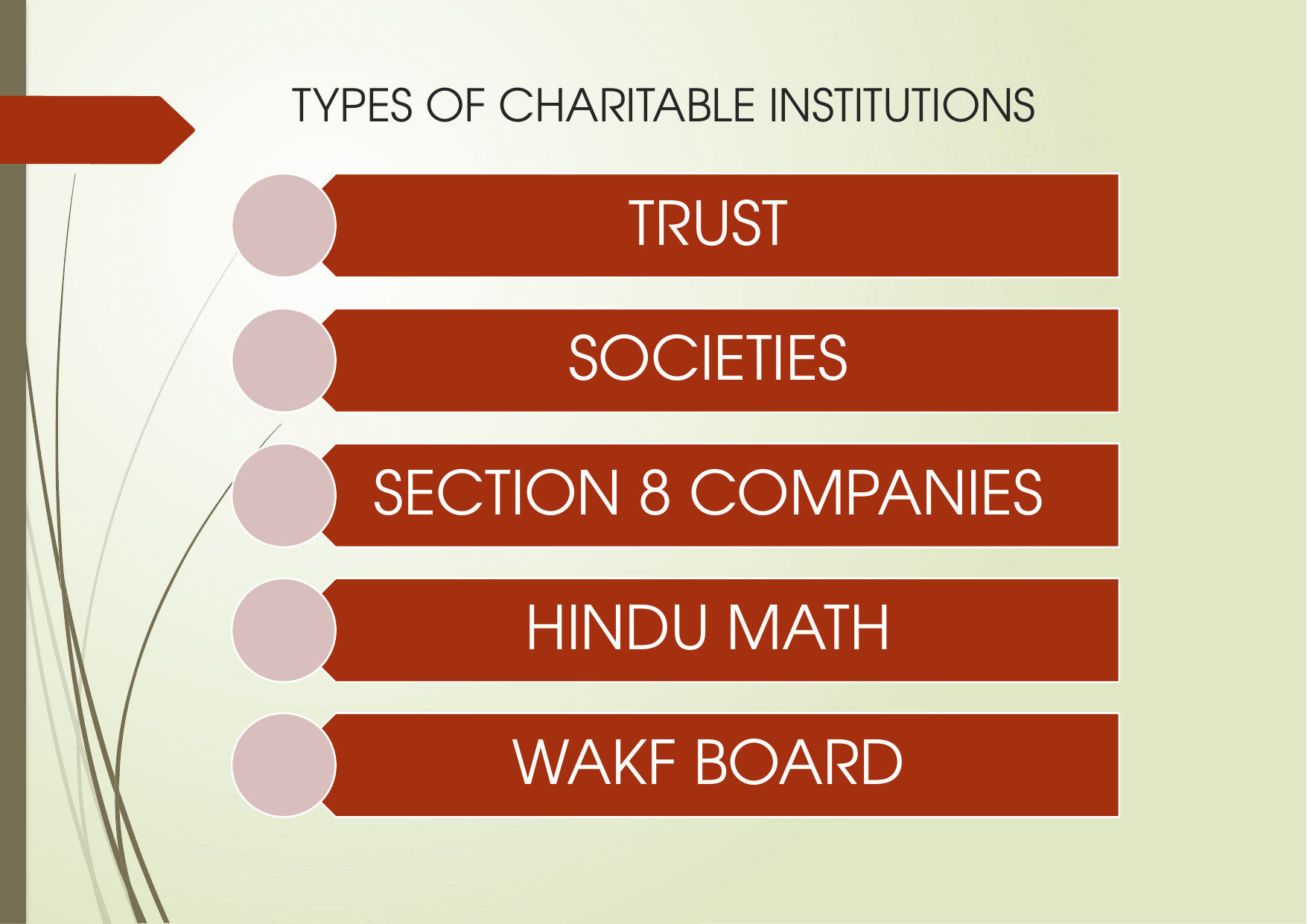

# TYPES OF CHARITABLE INSTITUTIONS
TRUST
SOCIETIES
SECTION 8 COMPANIES
HINDU MATH
WAKF BOARD